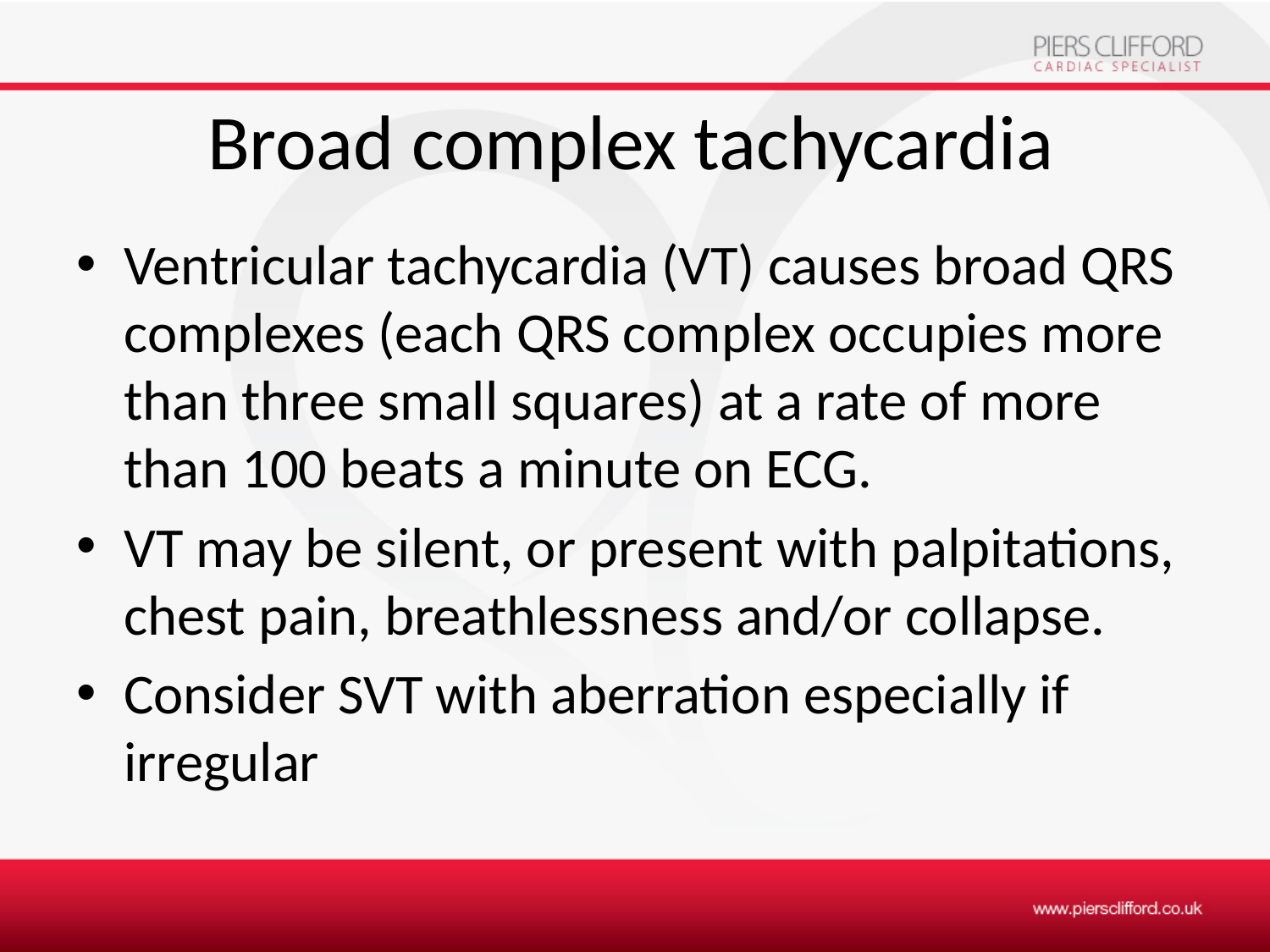

# Broad complex tachycardia
Ventricular tachycardia (VT) causes broad QRS complexes (each QRS complex occupies more than three small squares) at a rate of more than 100 beats a minute on ECG.
VT may be silent, or present with palpitations, chest pain, breathlessness and/or collapse.
Consider SVT with aberration especially if irregular